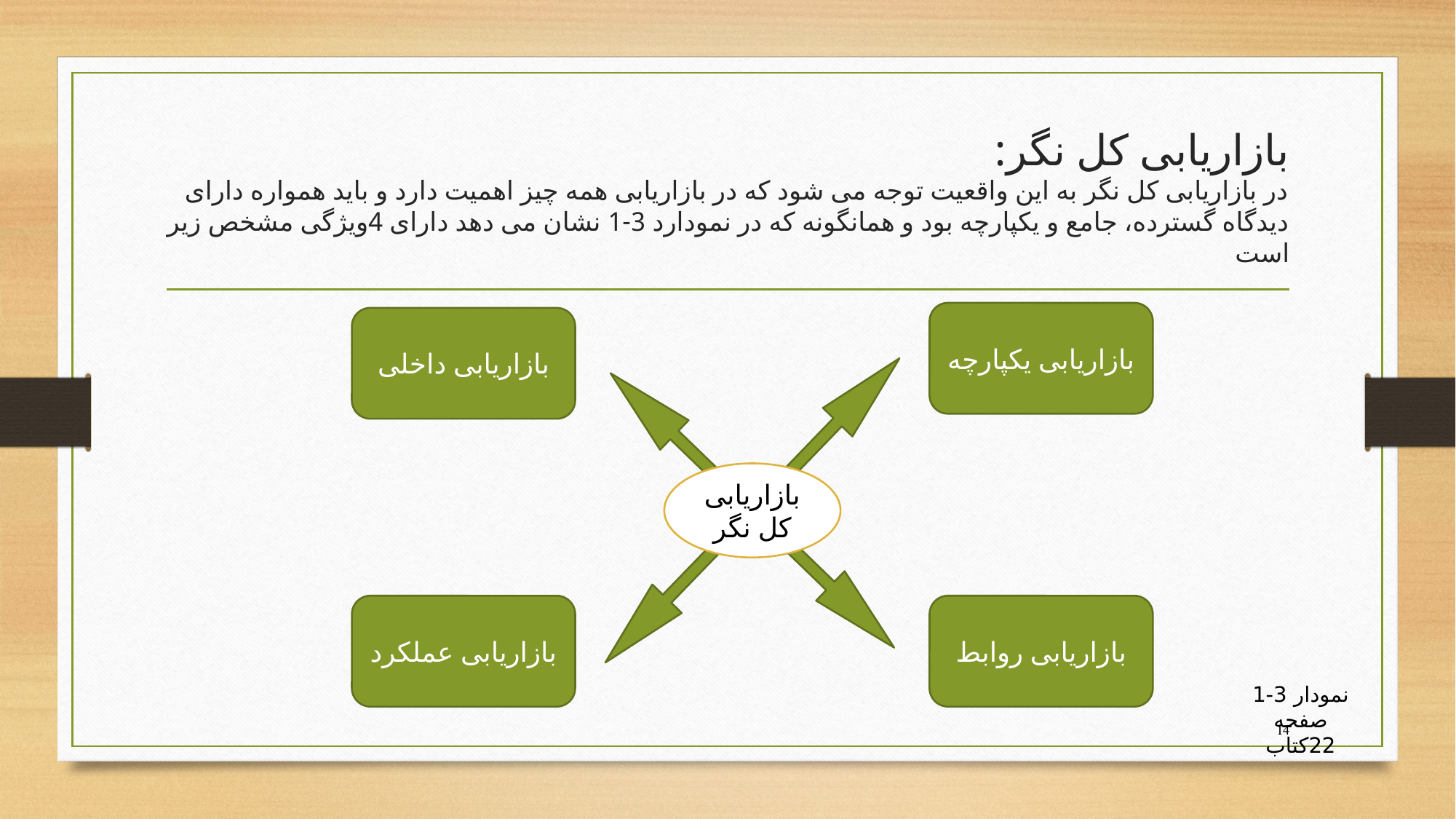

# بازاریابی کل نگر: در بازاریابی کل نگر به این واقعیت توجه می شود که در بازاریابی همه چیز اهمیت دارد و باید همواره دارای دیدگاه گسترده، جامع و یکپارچه بود و همانگونه که در نمودارد 3-1 نشان می دهد دارای 4ویژگی مشخص زیر است
بازاریابی یکپارچه
بازاریابی داخلی

بازاریابی کل نگر
بازاریابی عملکرد
بازاریابی روابط
نمودار 3-1
صفحه 22کتاب
14